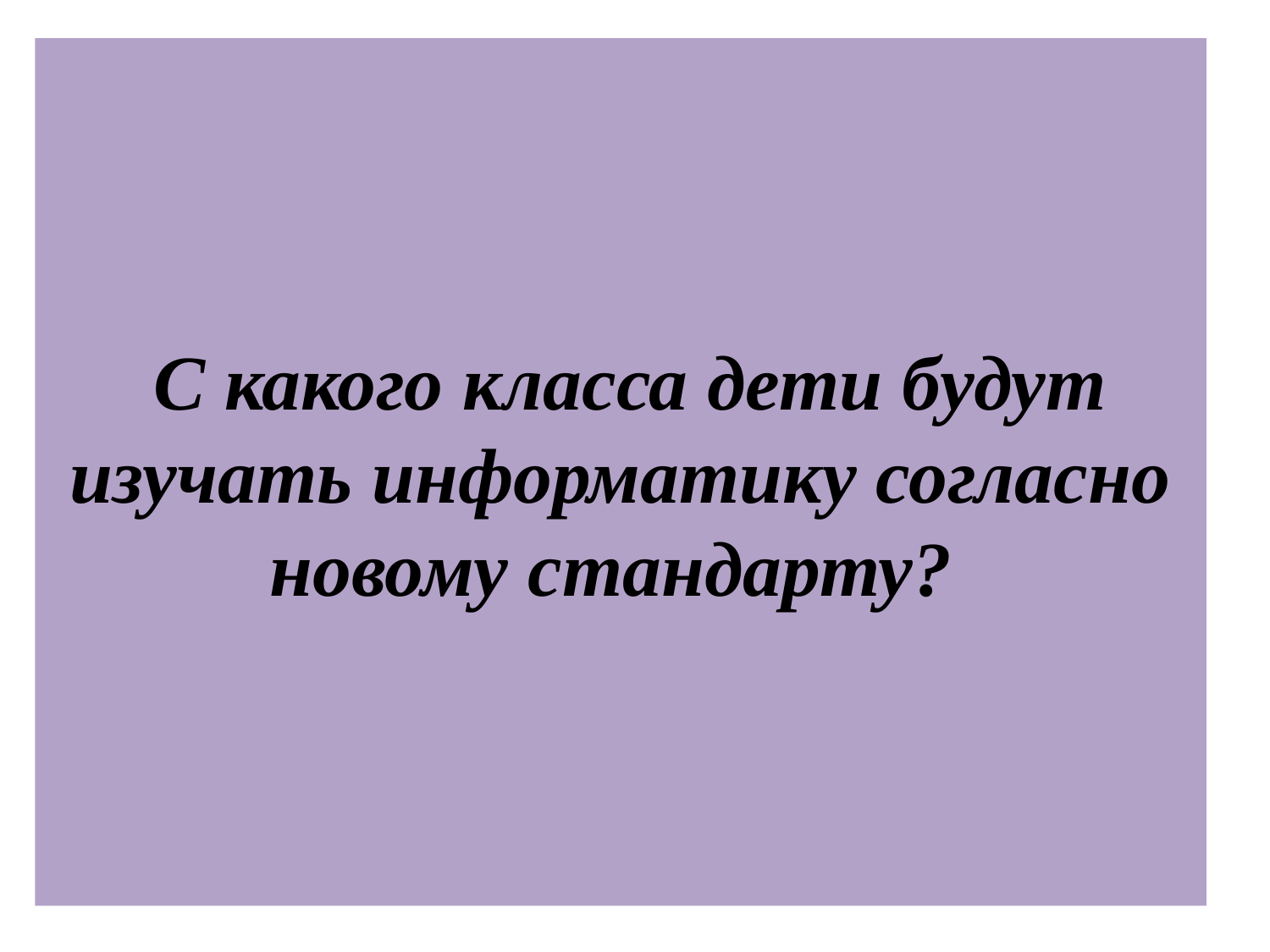

# С какого класса дети будут изучать информатику согласно новому стандарту?